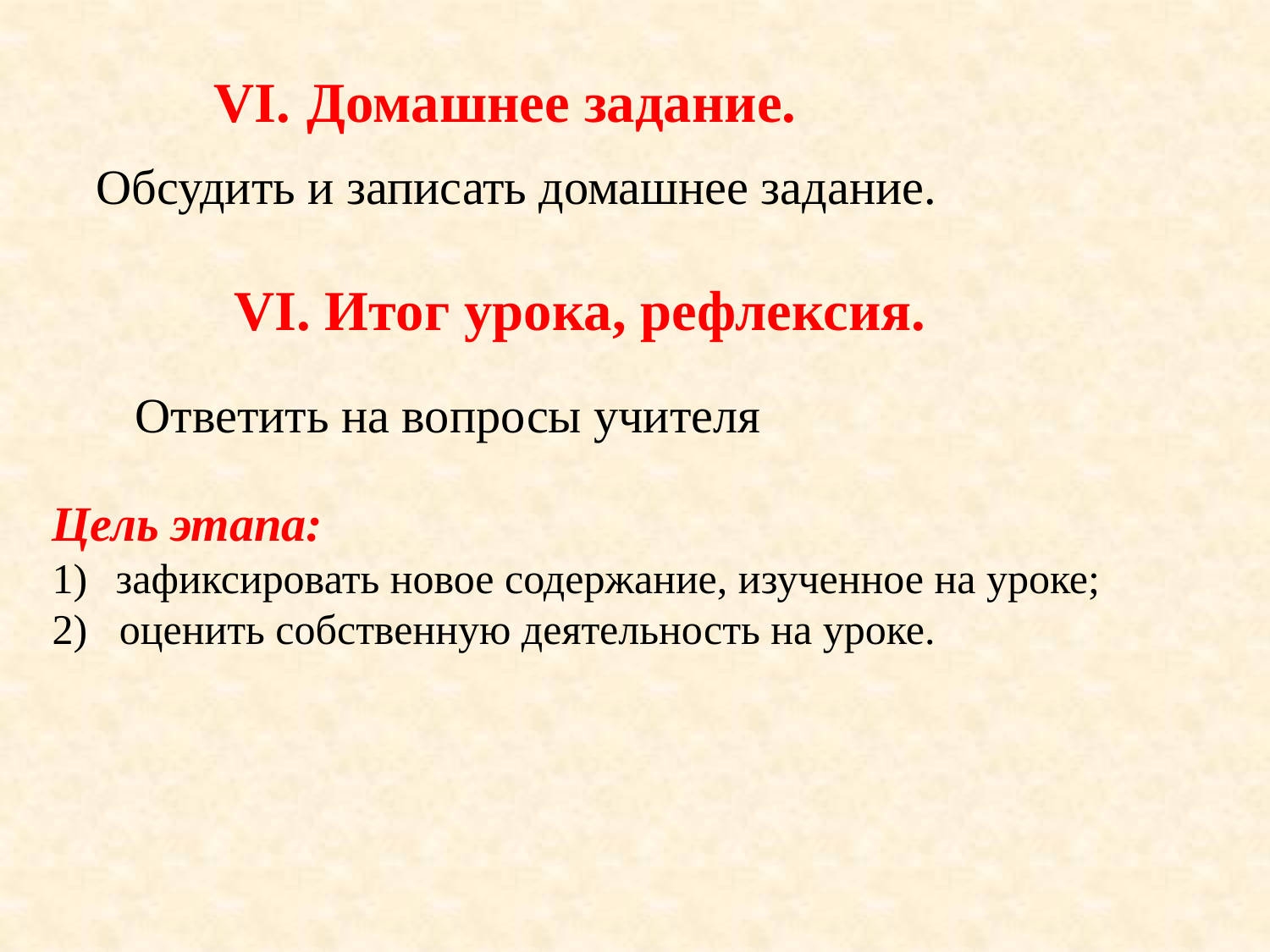

Домашнее задание.
Обсудить и записать домашнее задание.
 Итог урока, рефлексия.
Ответить на вопросы учителя
Цель этапа:
зафиксировать новое содержание, изученное на уроке;
2)   оценить собственную деятельность на уроке.
20